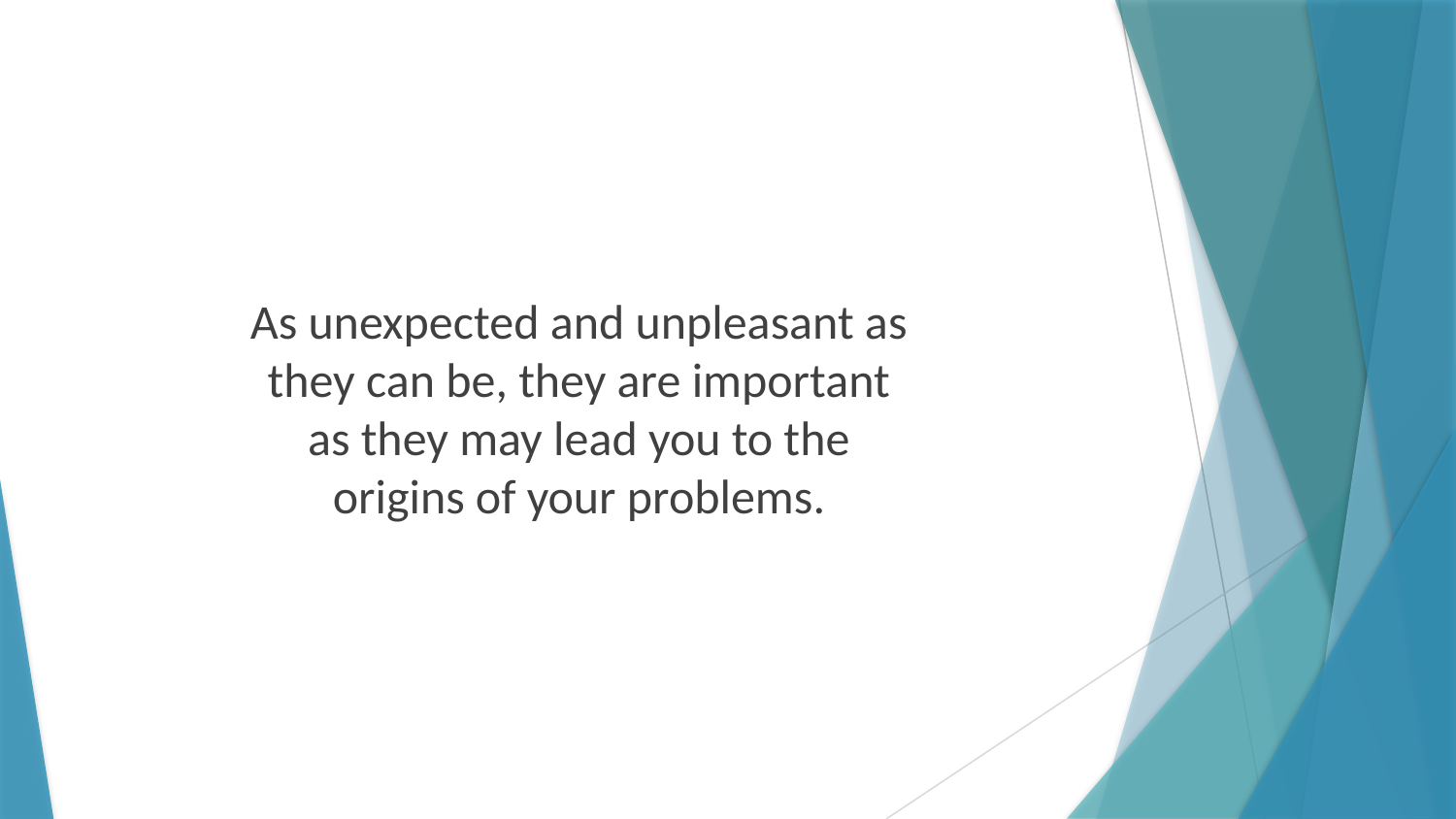

As unexpected and unpleasant as they can be, they are important as they may lead you to the origins of your problems.